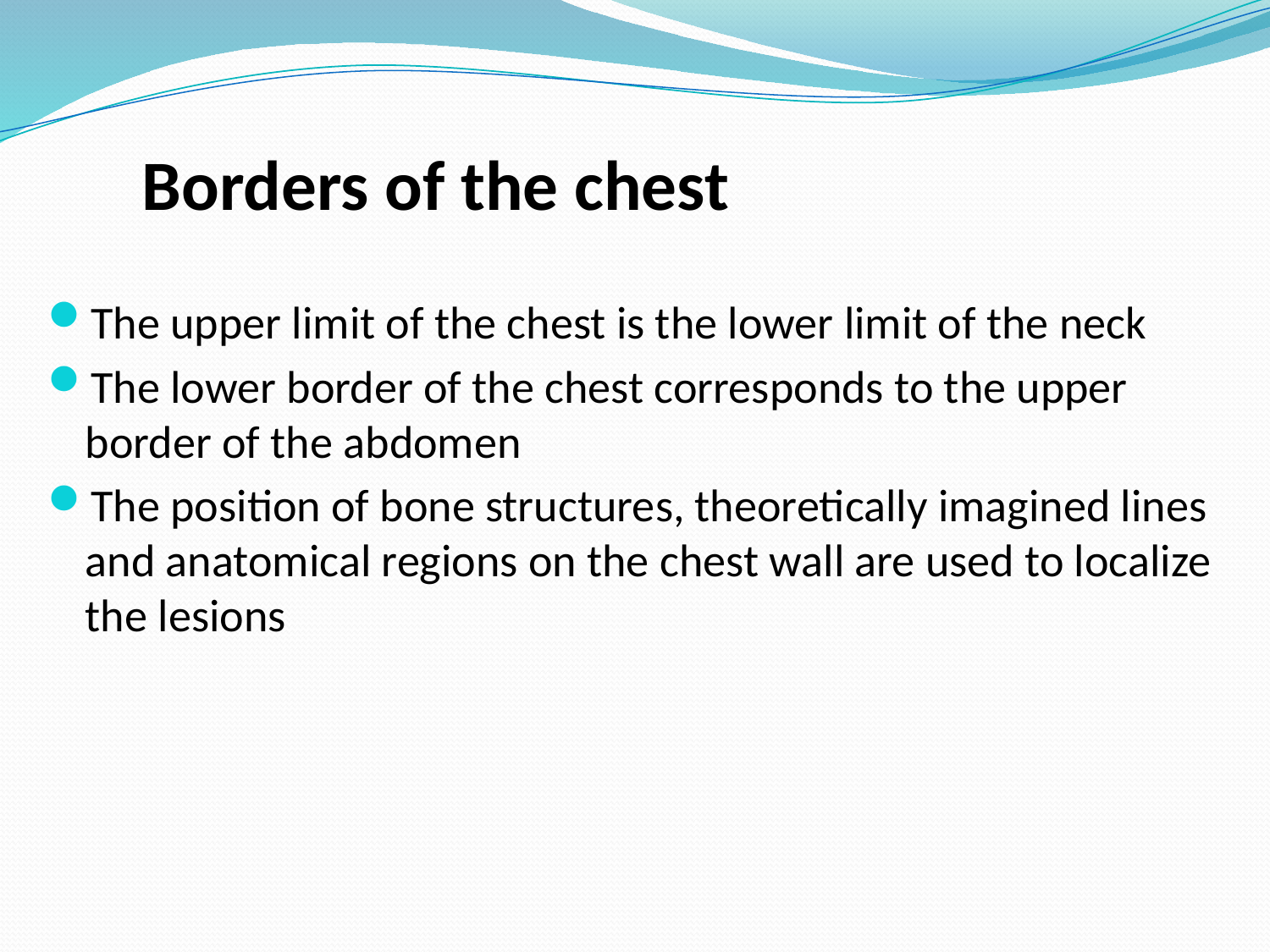

# Borders of the chest
The upper limit of the chest is the lower limit of the neck
The lower border of the chest corresponds to the upper border of the abdomen
The position of bone structures, theoretically imagined lines and anatomical regions on the chest wall are used to localize the lesions